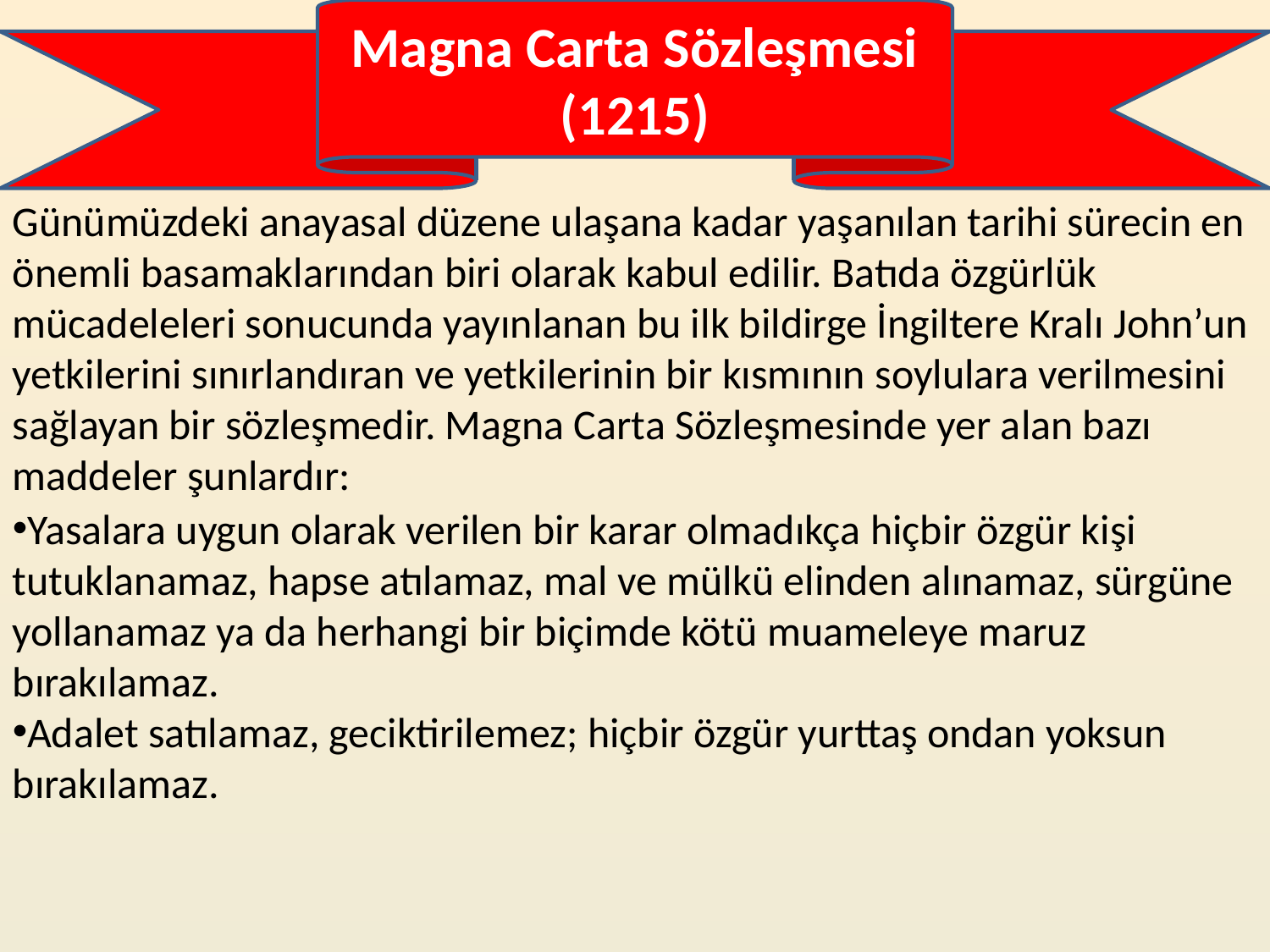

Magna Carta Sözleşmesi (1215)
Günümüzdeki anayasal düzene ulaşana kadar yaşanılan tarihi sürecin en önemli basamaklarından biri olarak kabul edilir. Batıda özgürlük mücadeleleri sonucunda yayınlanan bu ilk bildirge İngiltere Kralı John’un yetkilerini sınırlandıran ve yetkilerinin bir kısmının soylulara verilmesini sağlayan bir sözleşmedir. Magna Carta Sözleşmesinde yer alan bazı maddeler şunlardır:
Yasalara uygun olarak verilen bir karar olmadıkça hiçbir özgür kişi tutuklanamaz, hapse atılamaz, mal ve mülkü elinden alınamaz, sürgüne yollanamaz ya da herhangi bir biçimde kötü muameleye maruz bırakılamaz.
Adalet satılamaz, geciktirilemez; hiçbir özgür yurttaş ondan yoksun bırakılamaz.